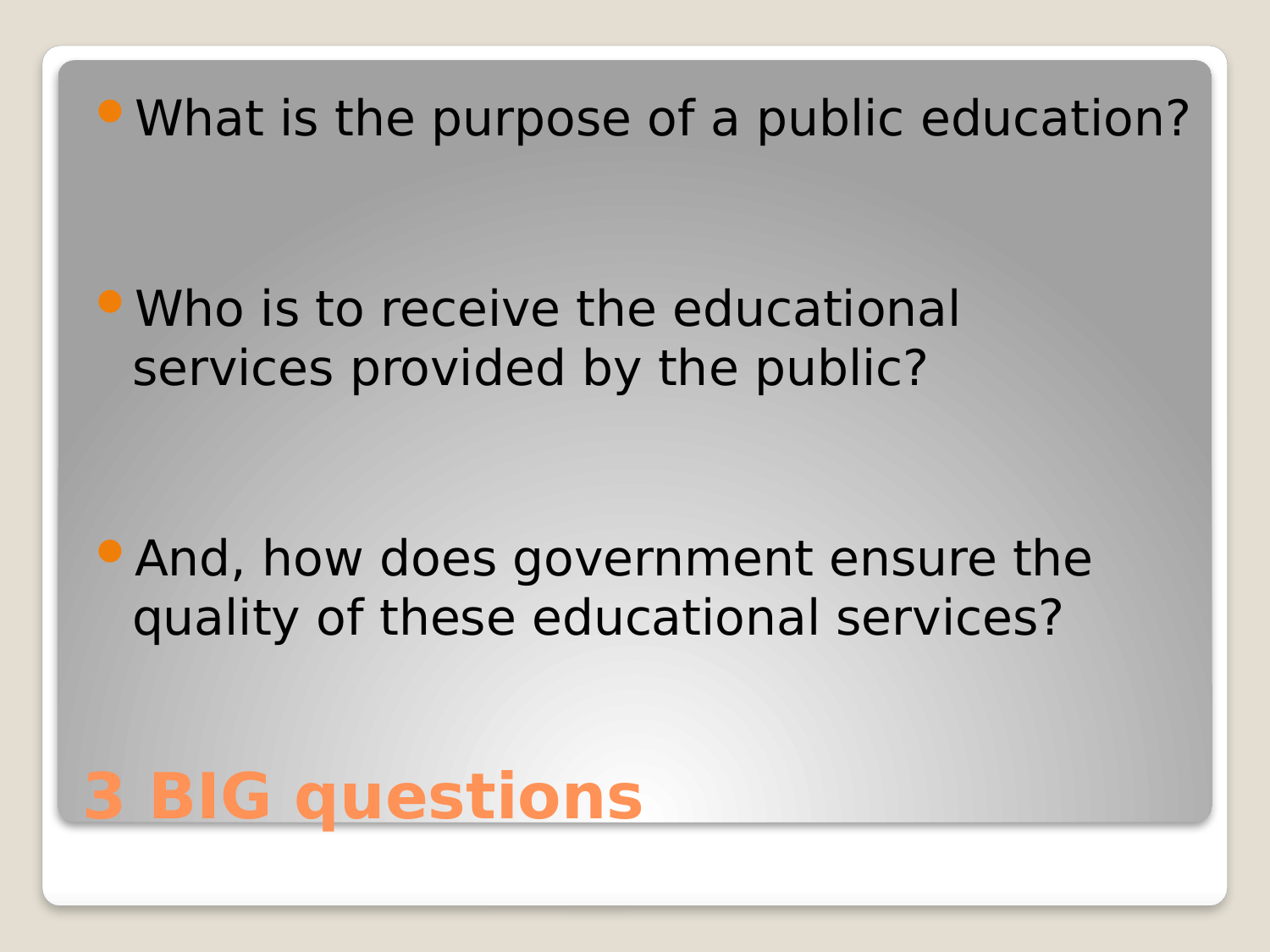

What is the purpose of a public education?

Who is to receive the educational
services provided by the public?

And, how does government ensure the quality of these educational services?
# 3 BIG questions